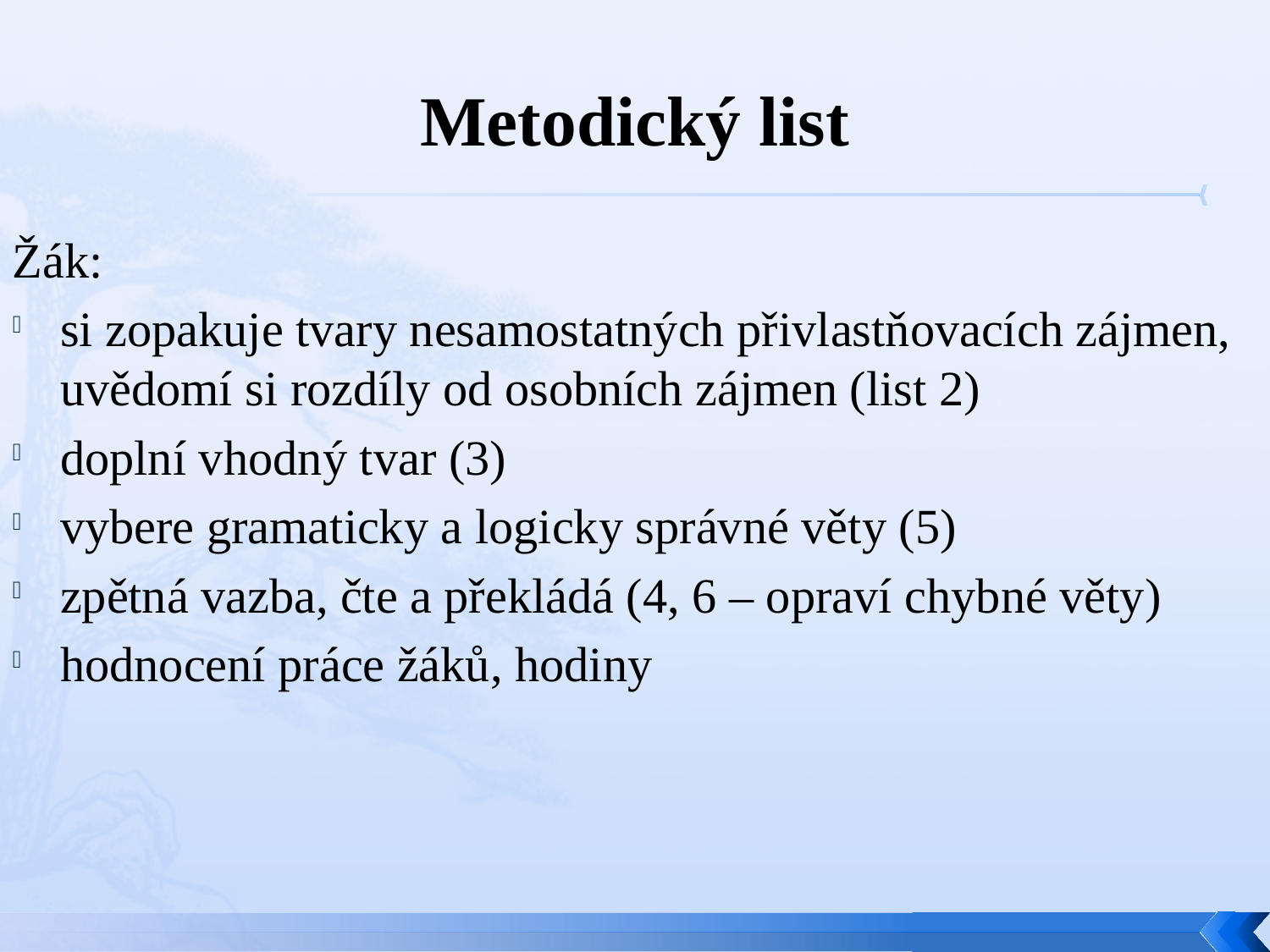

# Metodický list
Žák:
si zopakuje tvary nesamostatných přivlastňovacích zájmen, uvědomí si rozdíly od osobních zájmen (list 2)
doplní vhodný tvar (3)
vybere gramaticky a logicky správné věty (5)
zpětná vazba, čte a překládá (4, 6 – opraví chybné věty)
hodnocení práce žáků, hodiny